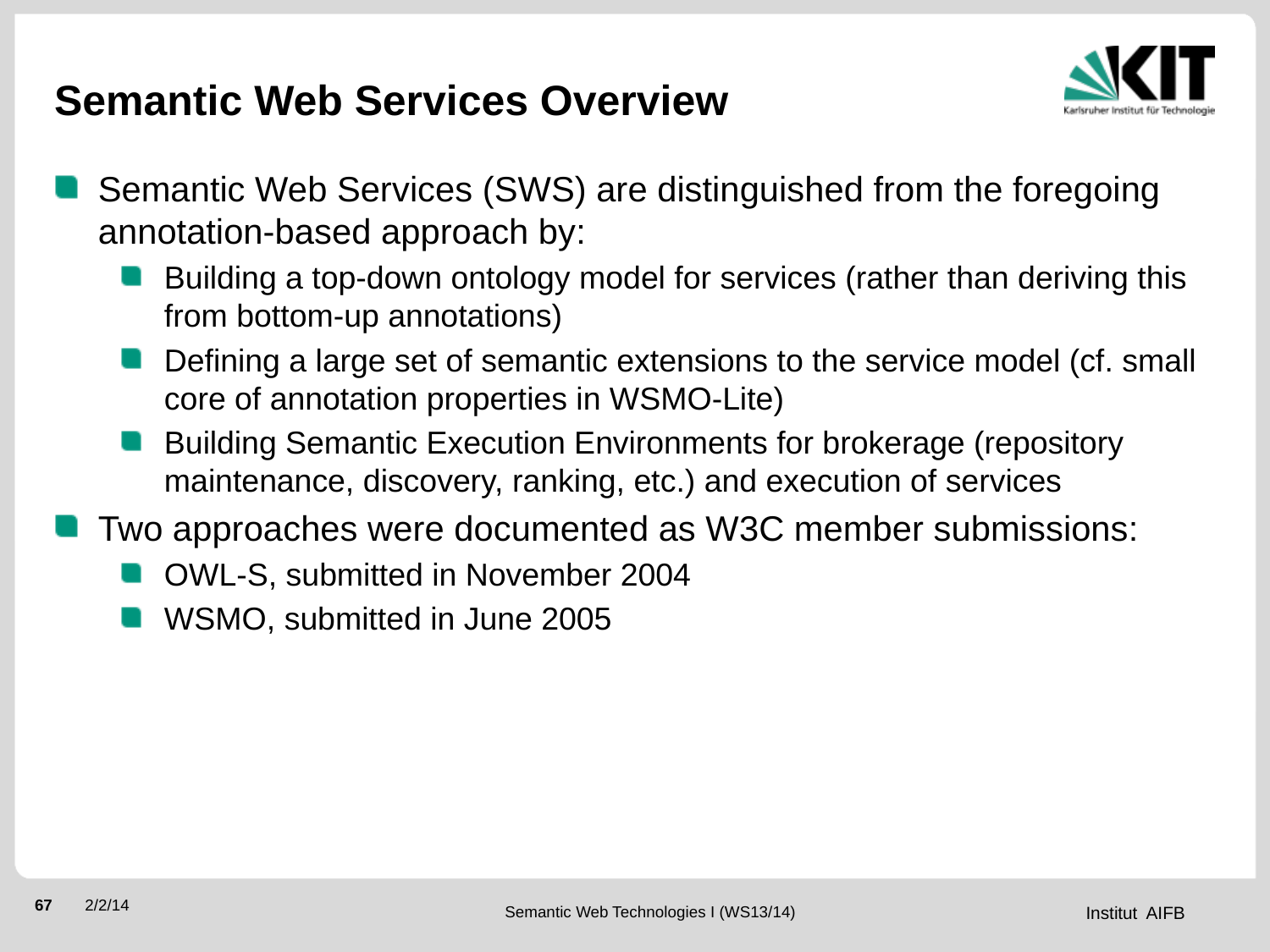

# Semantic Web Services Overview
Semantic Web Services (SWS) are distinguished from the foregoing annotation-based approach by:
Building a top-down ontology model for services (rather than deriving this from bottom-up annotations)
Defining a large set of semantic extensions to the service model (cf. small core of annotation properties in WSMO-Lite)
Building Semantic Execution Environments for brokerage (repository maintenance, discovery, ranking, etc.) and execution of services
Two approaches were documented as W3C member submissions:
OWL-S, submitted in November 2004
WSMO, submitted in June 2005